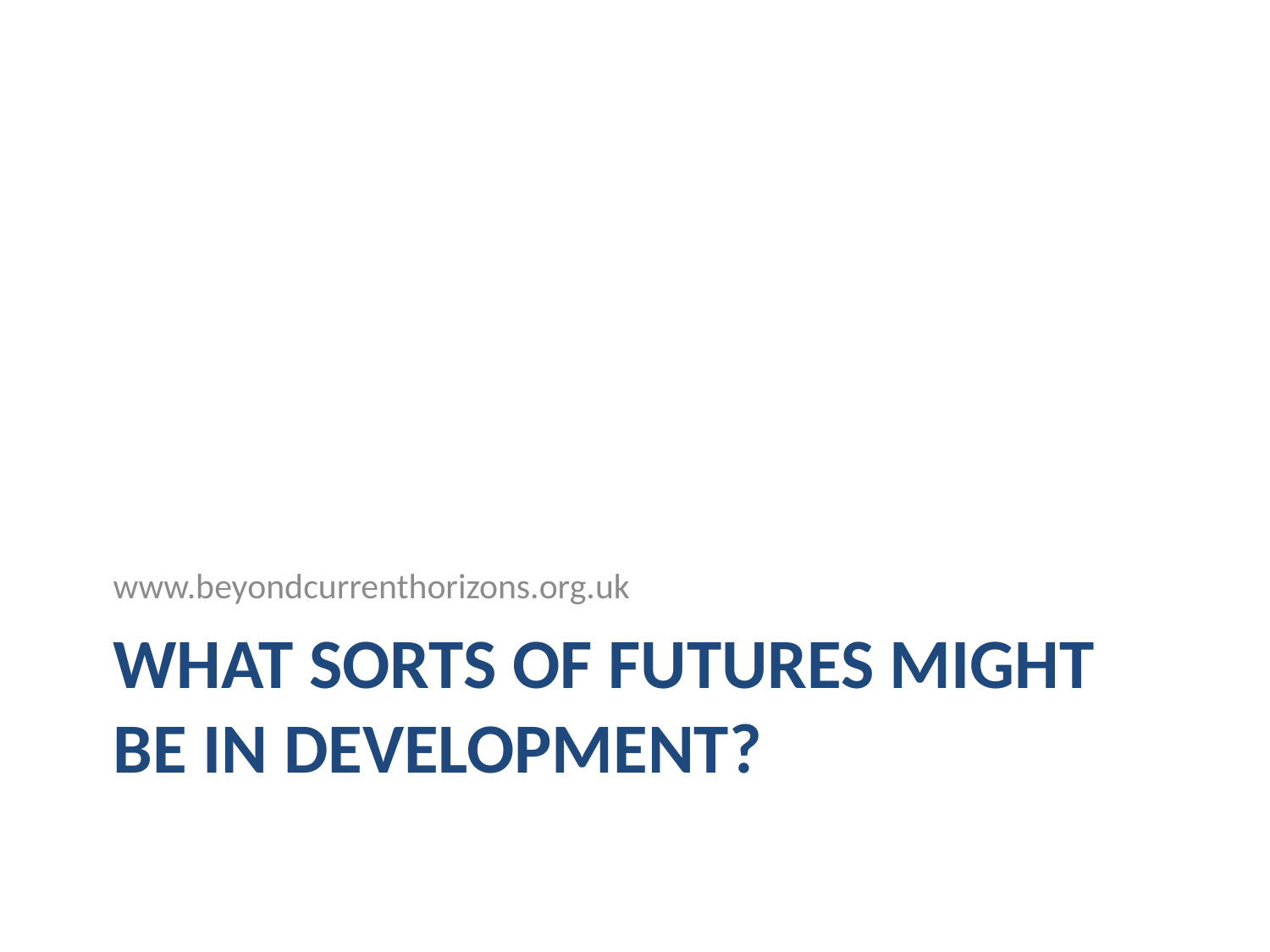

www.beyondcurrenthorizons.org.uk
# What sorts of futures might be in development?